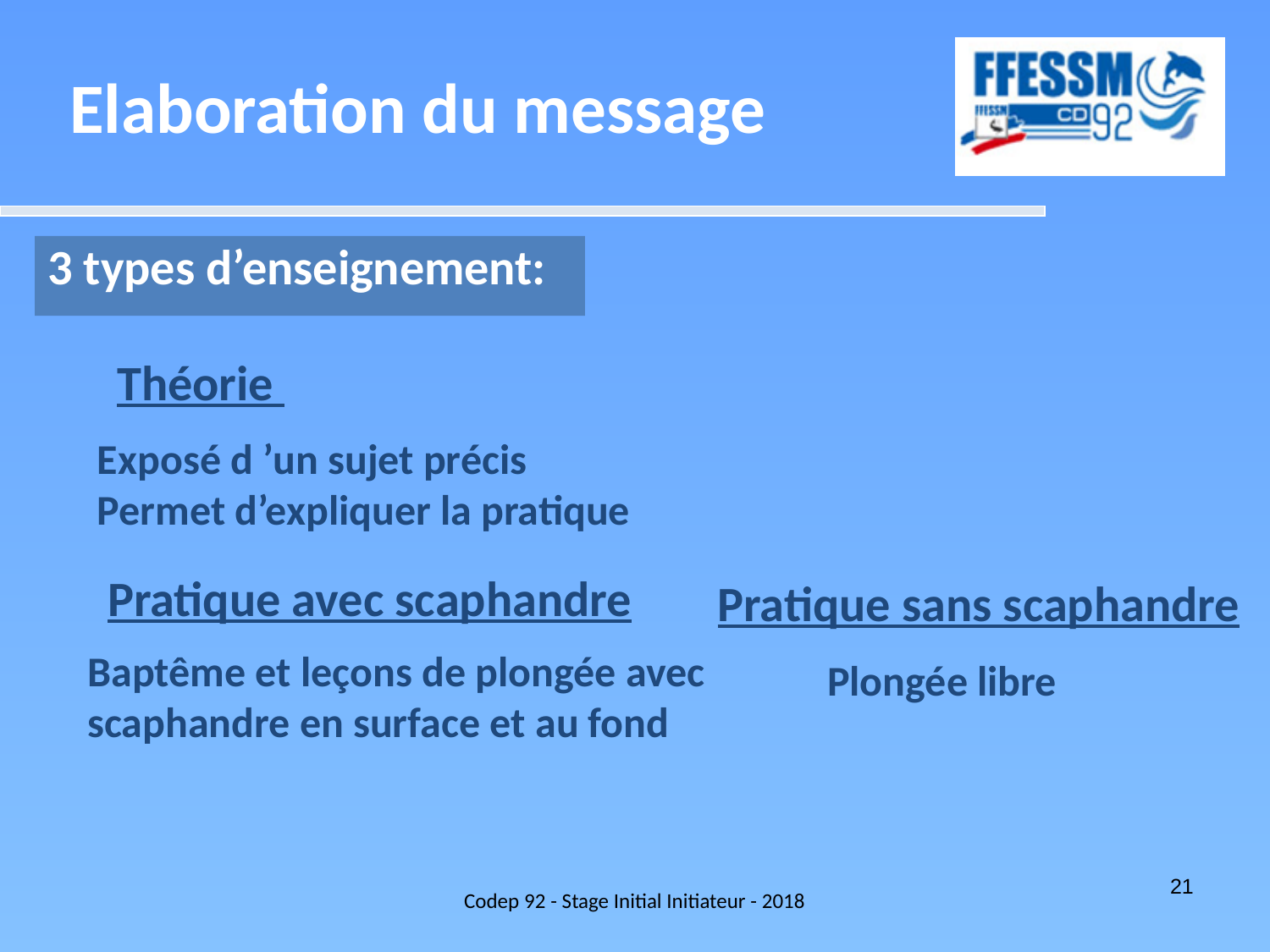

Elaboration du message
3 types d’enseignement:
Théorie
Exposé d ’un sujet précis
Permet d’expliquer la pratique
Pratique sans scaphandre
Pratique avec scaphandre
Baptême et leçons de plongée avec scaphandre en surface et au fond
Plongée libre
Codep 92 - Stage Initial Initiateur - 2018
21